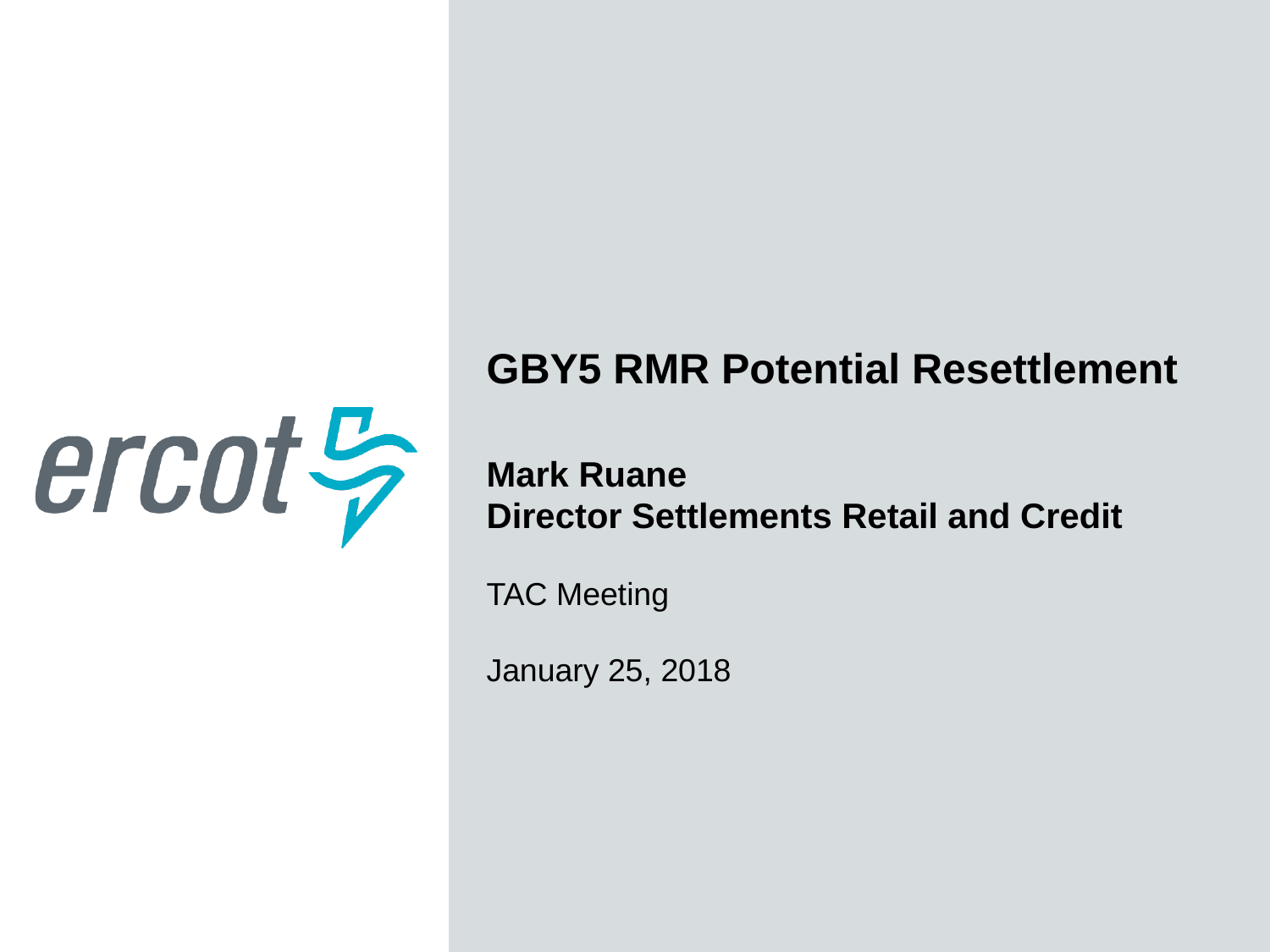

GBY5 RMR Potential Resettlement

Mark Ruane
Director Settlements Retail and Credit

TAC Meeting

January 25, 2018